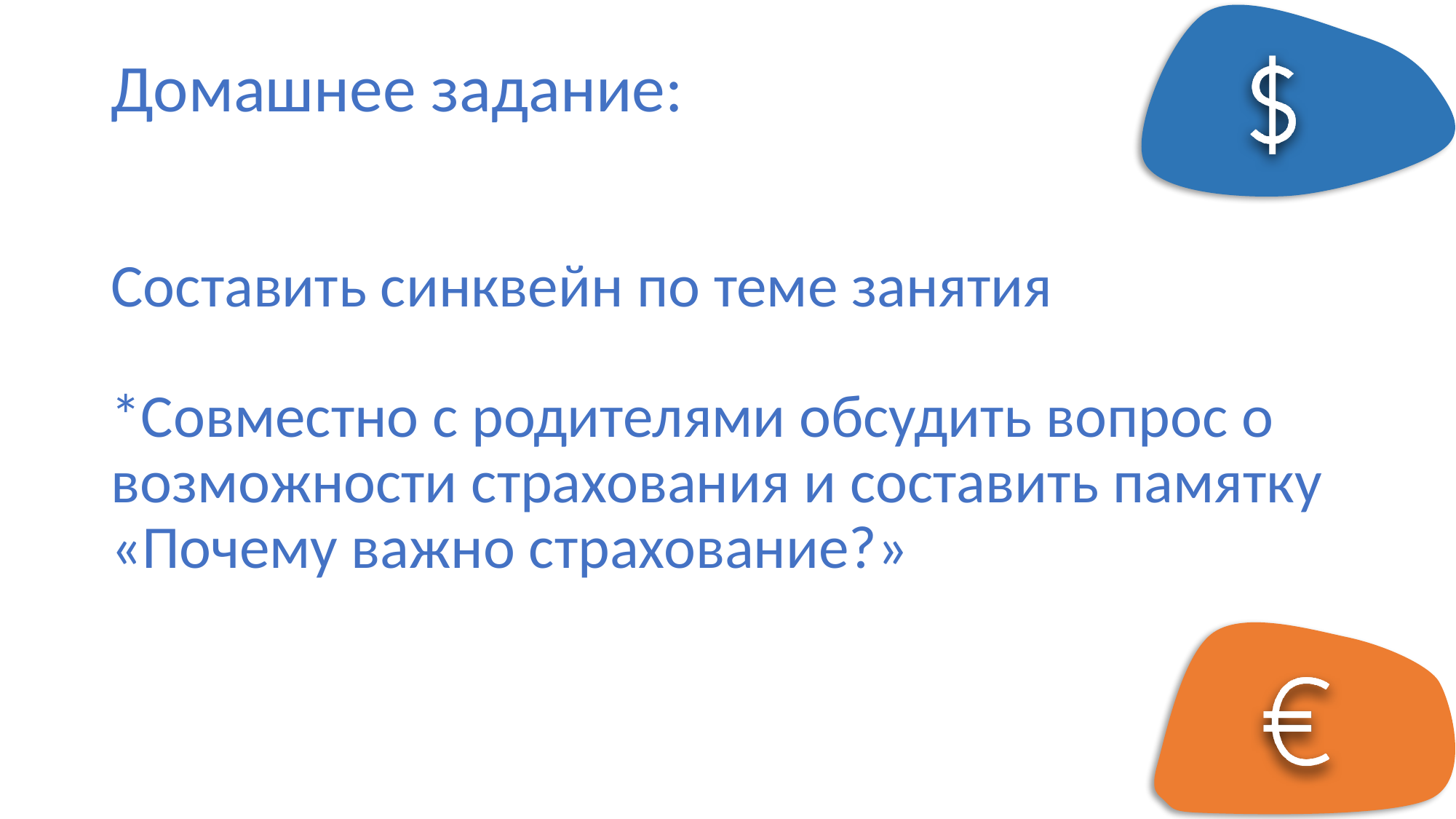

# Домашнее задание:
Составить синквейн по теме занятия
*Совместно с родителями обсудить вопрос о возможности страхования и составить памятку «Почему важно страхование?»